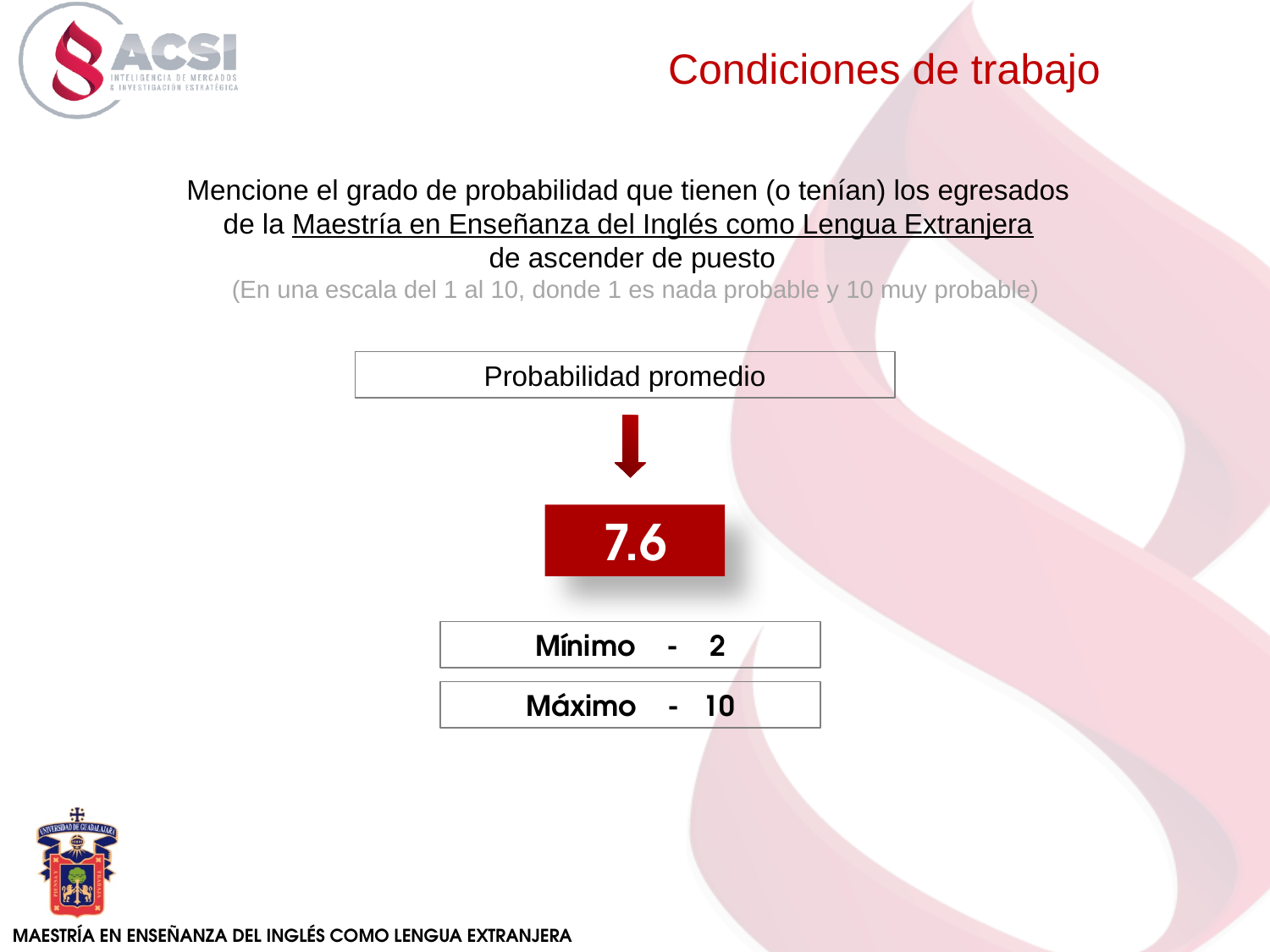

Condiciones de trabajo
Mencione el grado de probabilidad que tienen (o tenían) los egresados
de la Maestría en Enseñanza del Inglés como Lengua Extranjera
de ascender de puesto
 (En una escala del 1 al 10, donde 1 es nada probable y 10 muy probable)
Probabilidad promedio

7.6
Mínimo    -    2
Máximo    -   10